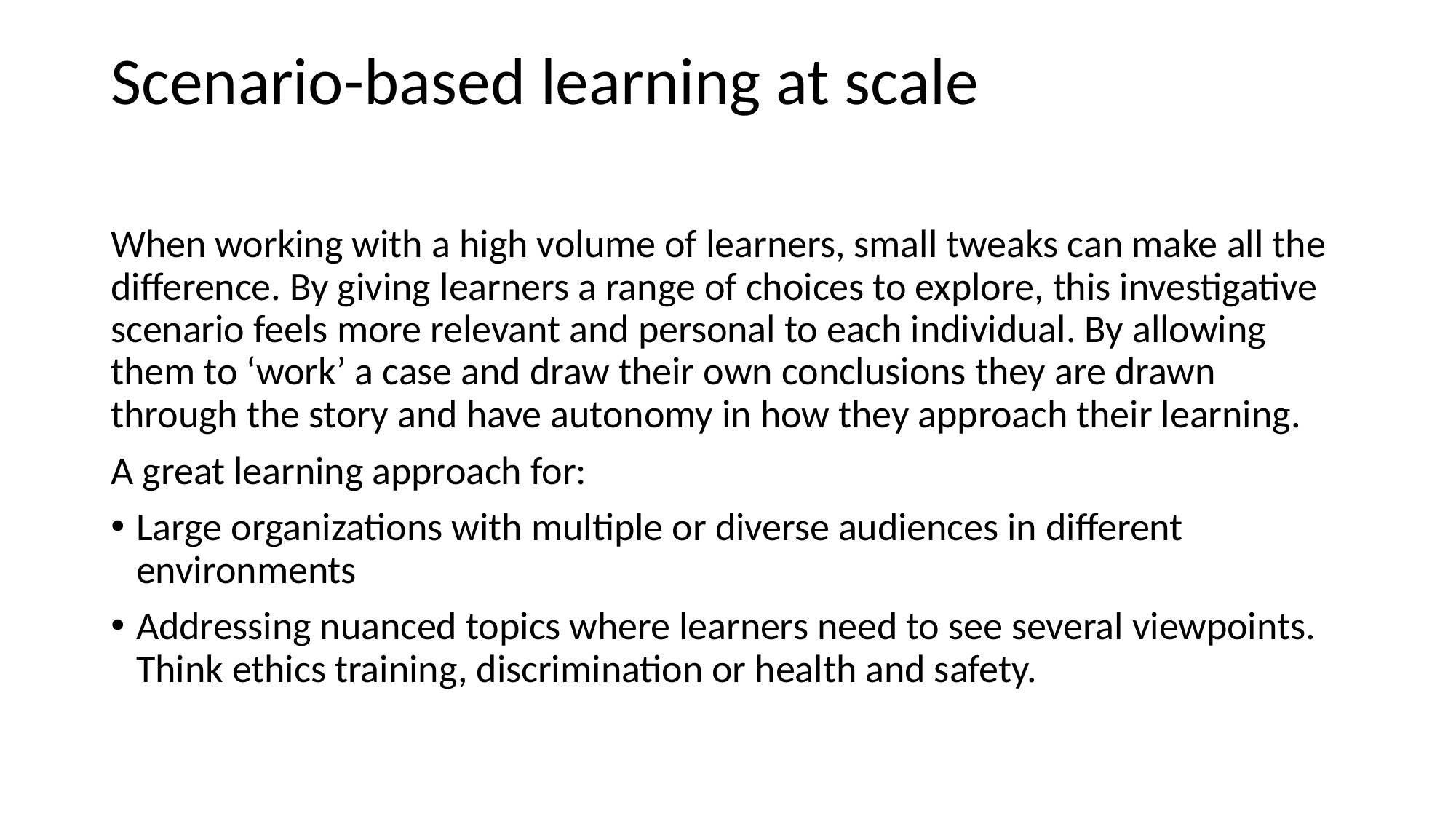

# Scenario-based learning at scale
When working with a high volume of learners, small tweaks can make all the difference. By giving learners a range of choices to explore, this investigative scenario feels more relevant and personal to each individual. By allowing them to ‘work’ a case and draw their own conclusions they are drawn through the story and have autonomy in how they approach their learning.
A great learning approach for:
Large organizations with multiple or diverse audiences in different environments
Addressing nuanced topics where learners need to see several viewpoints. Think ethics training, discrimination or health and safety.